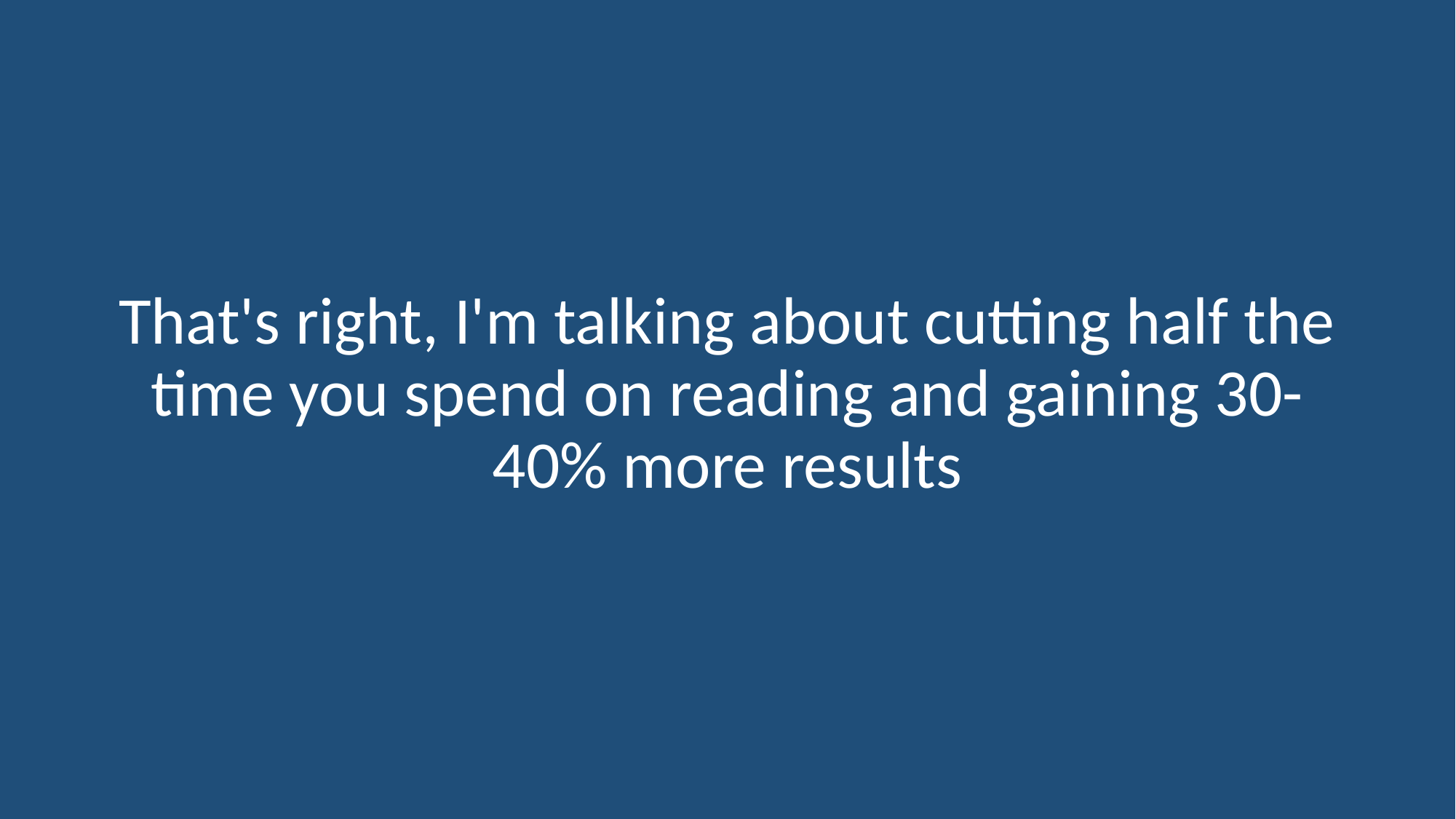

That's right, I'm talking about cutting half the time you spend on reading and gaining 30-40% more results